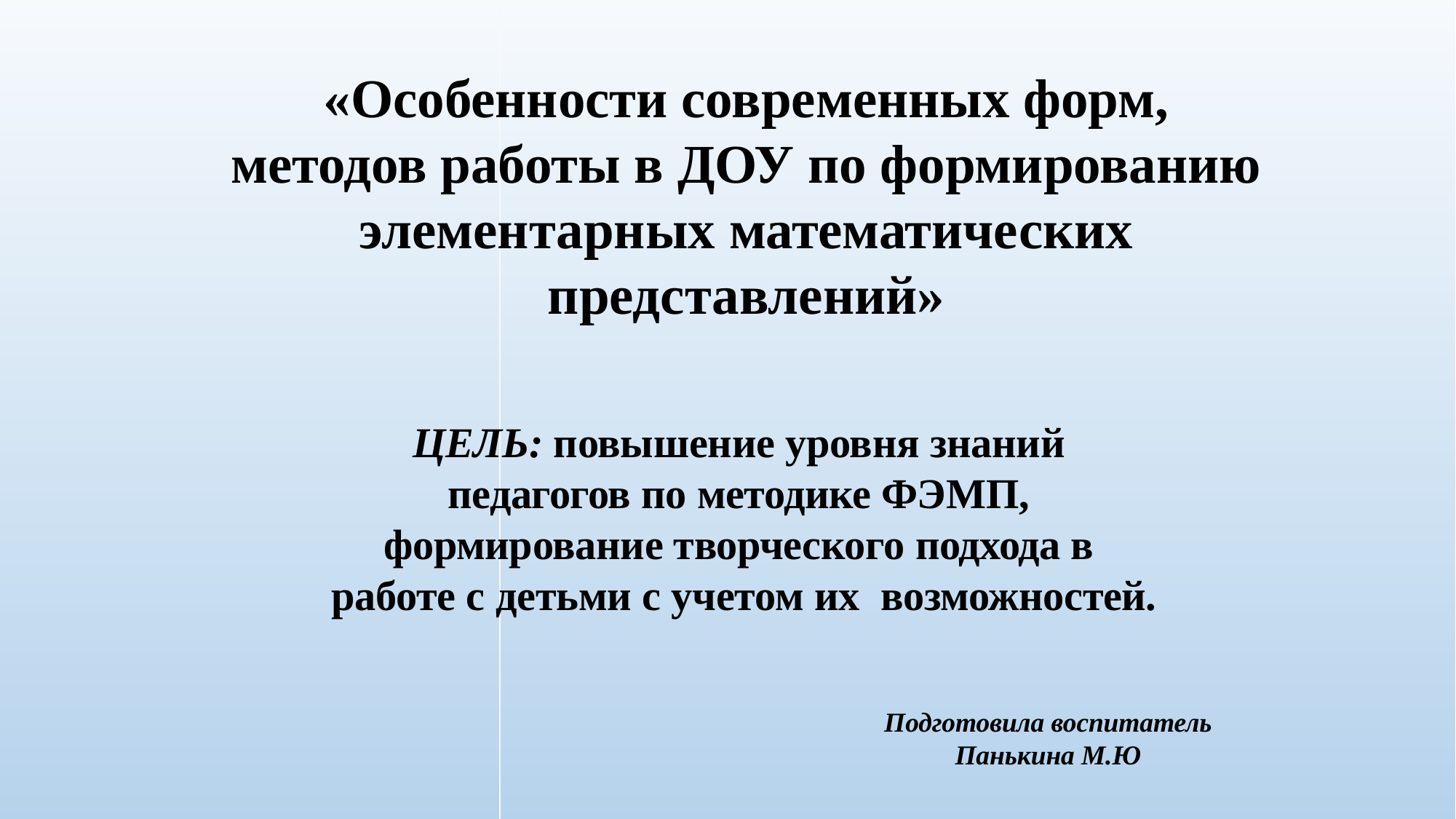

# «Особенности современных форм, методов работы в ДОУ по формированию элементарных математических представлений»
ЦЕЛЬ: повышение уровня знаний  педагогов по методике ФЭМП,  формирование творческого подхода в  работе с детьми с учетом их  возможностей.
Подготовила воспитатель Панькина М.Ю